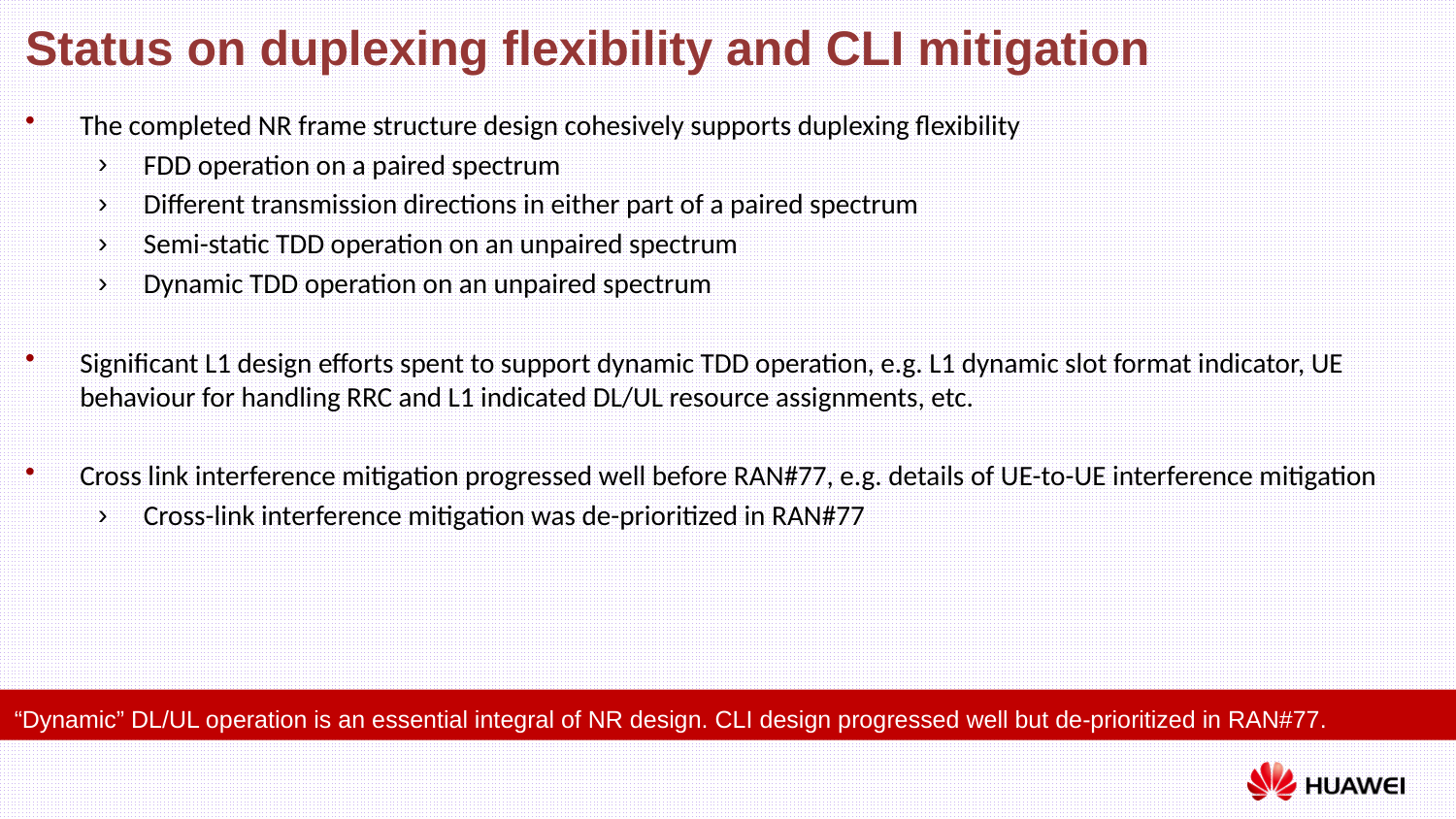

Status on duplexing flexibility and CLI mitigation
The completed NR frame structure design cohesively supports duplexing flexibility
FDD operation on a paired spectrum
Different transmission directions in either part of a paired spectrum
Semi-static TDD operation on an unpaired spectrum
Dynamic TDD operation on an unpaired spectrum

Significant L1 design efforts spent to support dynamic TDD operation, e.g. L1 dynamic slot format indicator, UE behaviour for handling RRC and L1 indicated DL/UL resource assignments, etc.

Cross link interference mitigation progressed well before RAN#77, e.g. details of UE-to-UE interference mitigation
Cross-link interference mitigation was de-prioritized in RAN#77
“Dynamic” DL/UL operation is an essential integral of NR design. CLI design progressed well but de-prioritized in RAN#77.